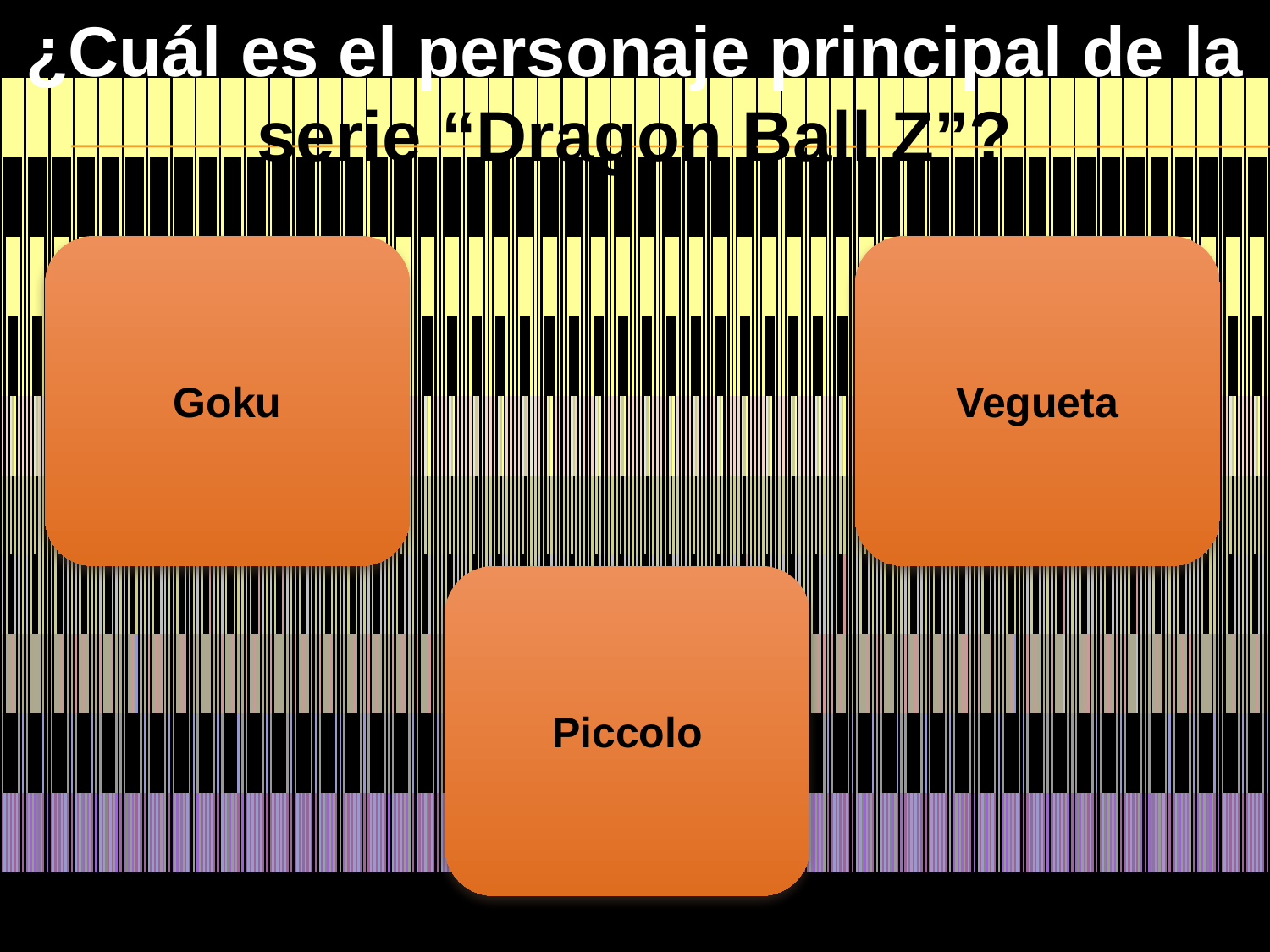

¿Cuál es el personaje principal de la serie “Dragon Ball Z”?
Goku
Vegueta
Piccolo